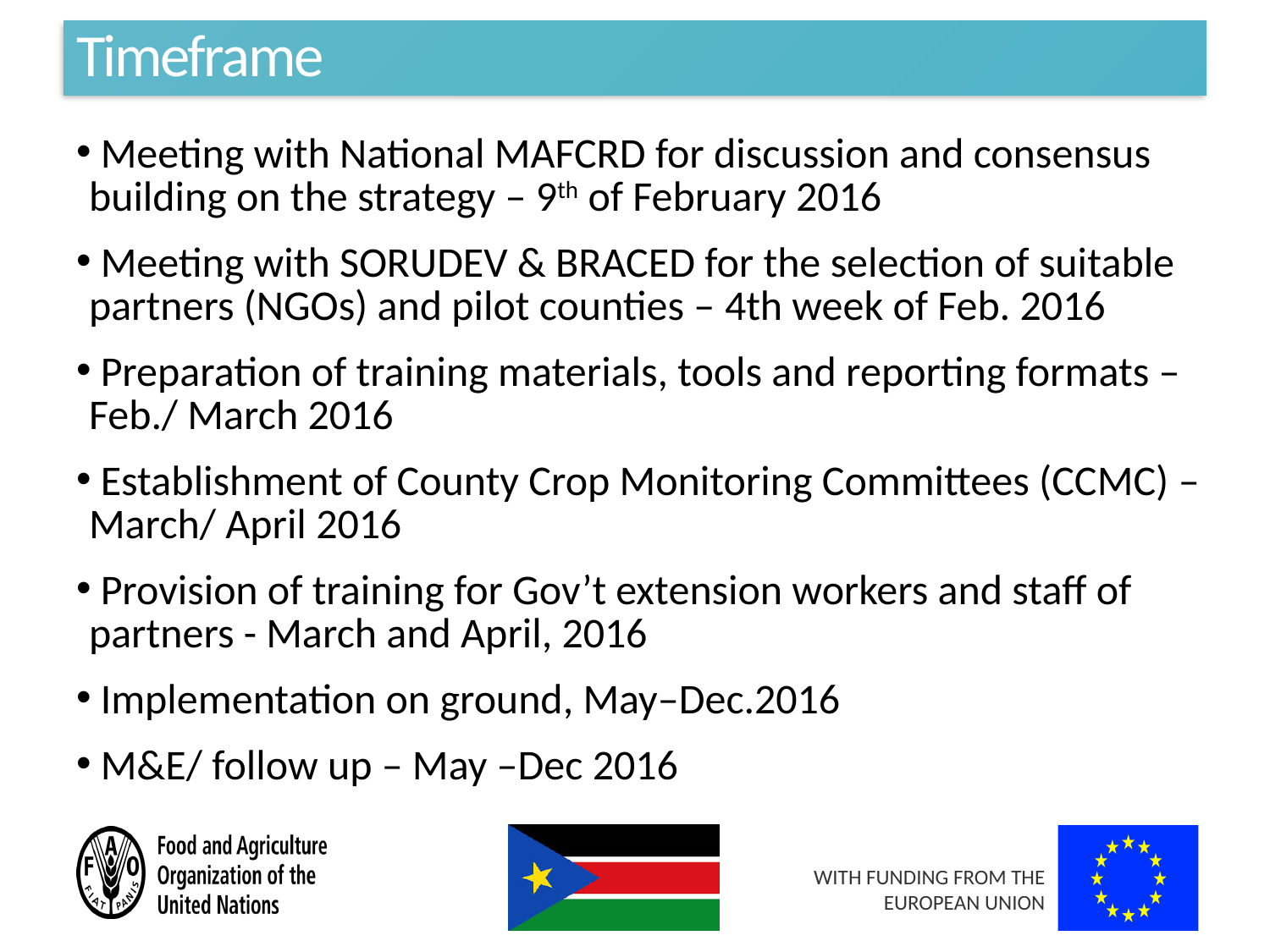

# Timeframe
 Meeting with National MAFCRD for discussion and consensus building on the strategy – 9th of February 2016
 Meeting with SORUDEV & BRACED for the selection of suitable partners (NGOs) and pilot counties – 4th week of Feb. 2016
 Preparation of training materials, tools and reporting formats – Feb./ March 2016
 Establishment of County Crop Monitoring Committees (CCMC) – March/ April 2016
 Provision of training for Gov’t extension workers and staff of partners - March and April, 2016
 Implementation on ground, May–Dec.2016
 M&E/ follow up – May –Dec 2016